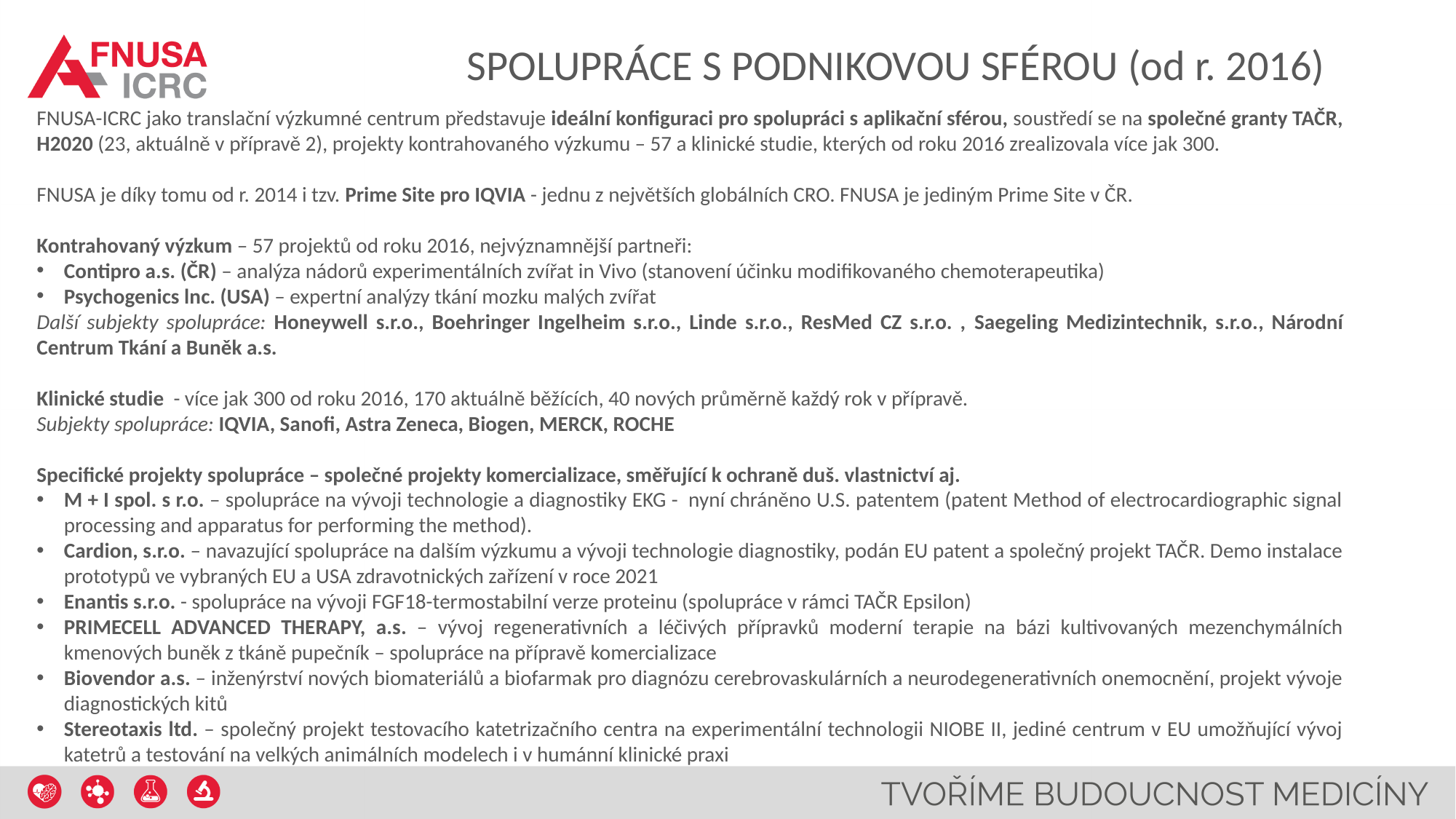

# SPOLUPRÁCE S PODNIKOVOU SFÉROU (od r. 2016)
FNUSA-ICRC jako translační výzkumné centrum představuje ideální konfiguraci pro spolupráci s aplikační sférou, soustředí se na společné granty TAČR, H2020 (23, aktuálně v přípravě 2), projekty kontrahovaného výzkumu – 57 a klinické studie, kterých od roku 2016 zrealizovala více jak 300.

FNUSA je díky tomu od r. 2014 i tzv. Prime Site pro IQVIA - jednu z největších globálních CRO. FNUSA je jediným Prime Site v ČR.

Kontrahovaný výzkum – 57 projektů od roku 2016, nejvýznamnější partneři:
Contipro a.s. (ČR) – analýza nádorů experimentálních zvířat in Vivo (stanovení účinku modifikovaného chemoterapeutika)
Psychogenics lnc. (USA) – expertní analýzy tkání mozku malých zvířat
Další subjekty spolupráce: Honeywell s.r.o., Boehringer Ingelheim s.r.o., Linde s.r.o., ResMed CZ s.r.o. , Saegeling Medizintechnik, s.r.o., Národní Centrum Tkání a Buněk a.s.

Klinické studie  - více jak 300 od roku 2016, 170 aktuálně běžících, 40 nových průměrně každý rok v přípravě.
Subjekty spolupráce: IQVIA, Sanofi, Astra Zeneca, Biogen, MERCK, ROCHE

Specifické projekty spolupráce – společné projekty komercializace, směřující k ochraně duš. vlastnictví aj.
M + I spol. s r.o. – spolupráce na vývoji technologie a diagnostiky EKG -  nyní chráněno U.S. patentem (patent Method of electrocardiographic signal processing and apparatus for performing the method).
Cardion, s.r.o. – navazující spolupráce na dalším výzkumu a vývoji technologie diagnostiky, podán EU patent a společný projekt TAČR. Demo instalace prototypů ve vybraných EU a USA zdravotnických zařízení v roce 2021
Enantis s.r.o. - spolupráce na vývoji FGF18-termostabilní verze proteinu (spolupráce v rámci TAČR Epsilon)
PRIMECELL ADVANCED THERAPY, a.s. – vývoj regenerativních a léčivých přípravků moderní terapie na bázi kultivovaných mezenchymálních kmenových buněk z tkáně pupečník – spolupráce na přípravě komercializace
Biovendor a.s. – inženýrství nových biomateriálů a biofarmak pro diagnózu cerebrovaskulárních a neurodegenerativních onemocnění, projekt vývoje diagnostických kitů
Stereotaxis ltd. – společný projekt testovacího katetrizačního centra na experimentální technologii NIOBE II, jediné centrum v EU umožňující vývoj katetrů a testování na velkých animálních modelech i v humánní klinické praxi